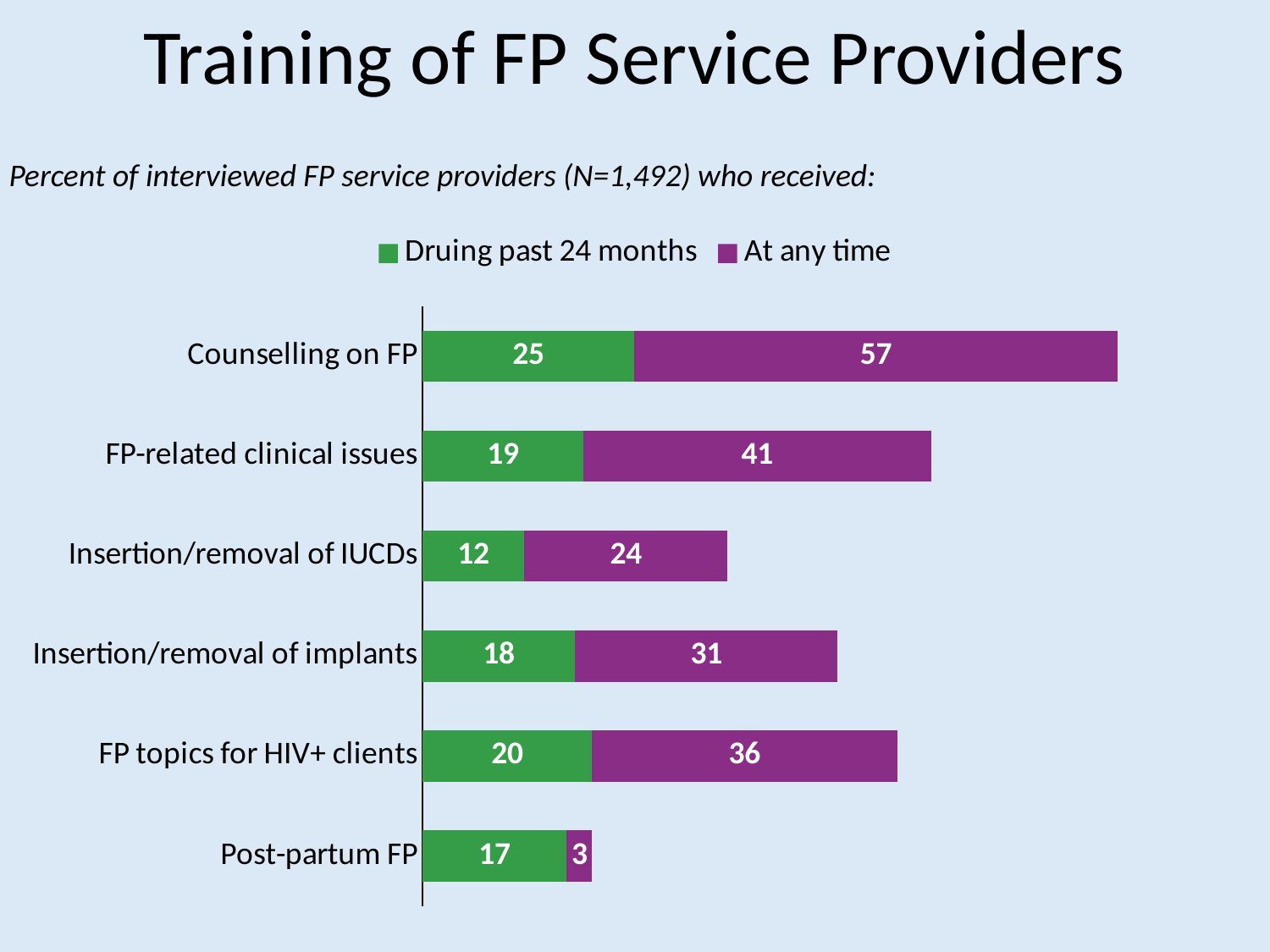

# Training of FP Service Providers
Percent of interviewed FP service providers (N=1,492) who received:

### Chart

| Category | Druing past 24 months | At any time |
|---|---|---|
| Post-partum FP | 17.0 | 3.0 |
| FP topics for HIV+ clients | 20.0 | 36.0 |
| Insertion/removal of implants | 18.0 | 31.0 |
| Insertion/removal of IUCDs | 12.0 | 24.0 |
| FP-related clinical issues | 19.0 | 41.0 |
| Counselling on FP | 25.0 | 57.0 |